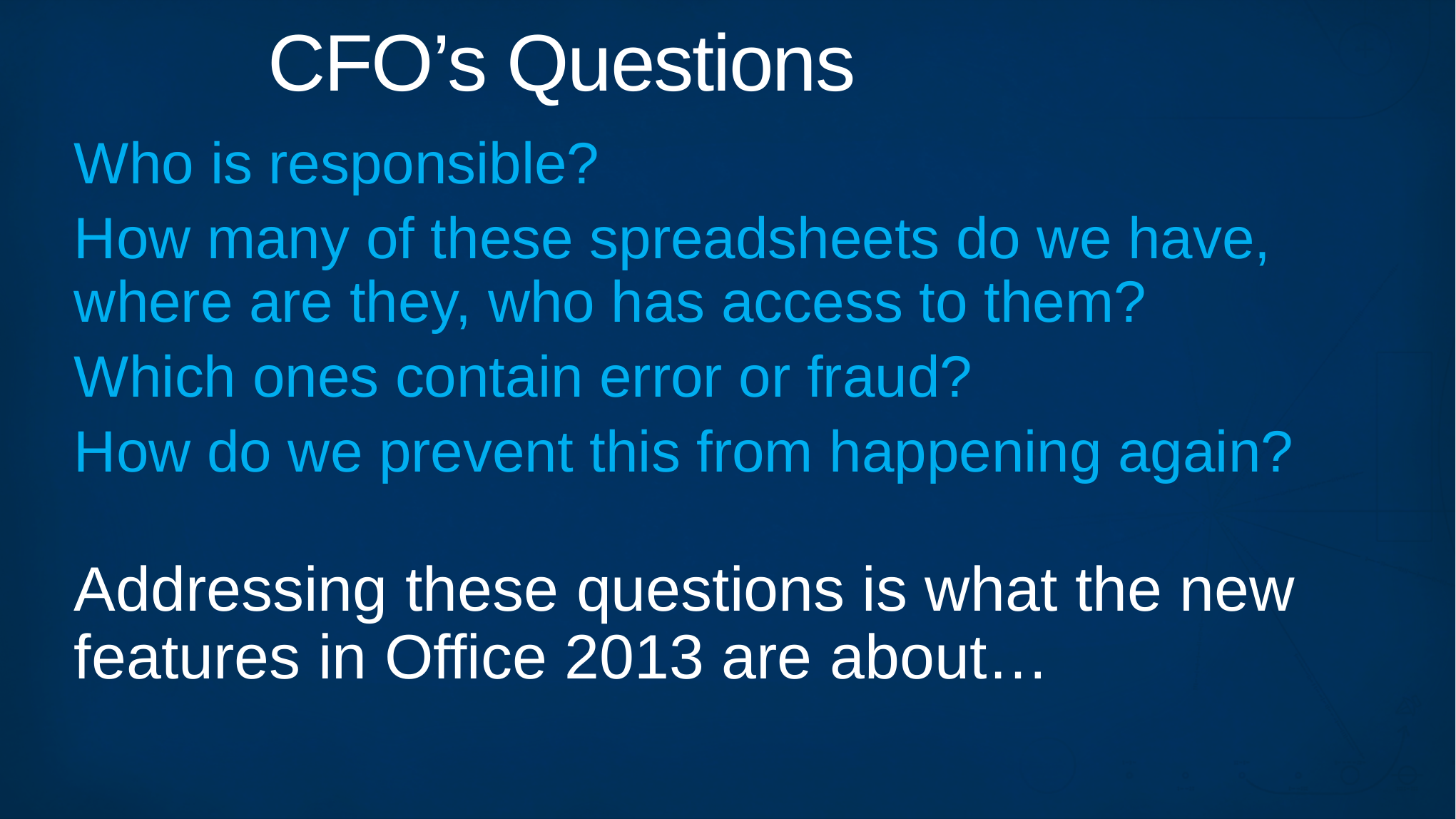

# CFO’s Questions
Who is responsible?
How many of these spreadsheets do we have, where are they, who has access to them?
Which ones contain error or fraud?
How do we prevent this from happening again?

Addressing these questions is what the new features in Office 2013 are about…